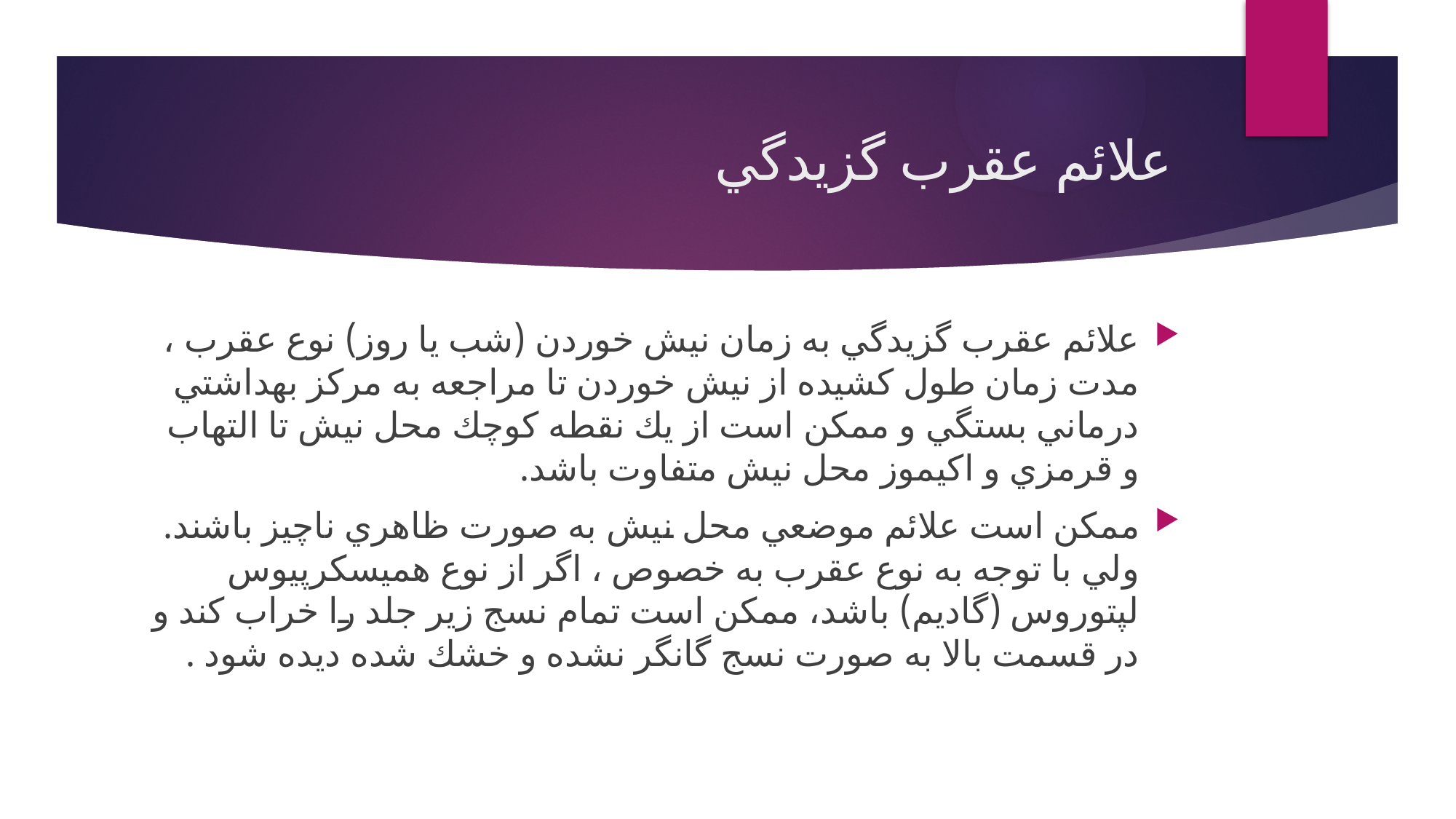

# علائم عقرب گزيدگي
علائم عقرب گزيدگي به زمان نيش خوردن (شب يا روز) نوع عقرب ، مدت زمان طول كشيده از نيش خوردن تا مراجعه به مركز بهداشتي درماني بستگي و ممكن است از يك نقطه كوچك محل نيش تا التهاب و قرمزي و اكيموز محل نيش متفاوت باشد.
ممكن است علائم موضعي محل نيش به صورت ظاهري ناچيز باشند. ولي با توجه به نوع عقرب به خصوص ، اگر از نوع هميسكرپيوس لپتوروس (گاديم) باشد، ممكن است تمام نسج زير جلد را خراب كند و در قسمت بالا به صورت نسج گانگر نشده و خشك شده ديده شود .